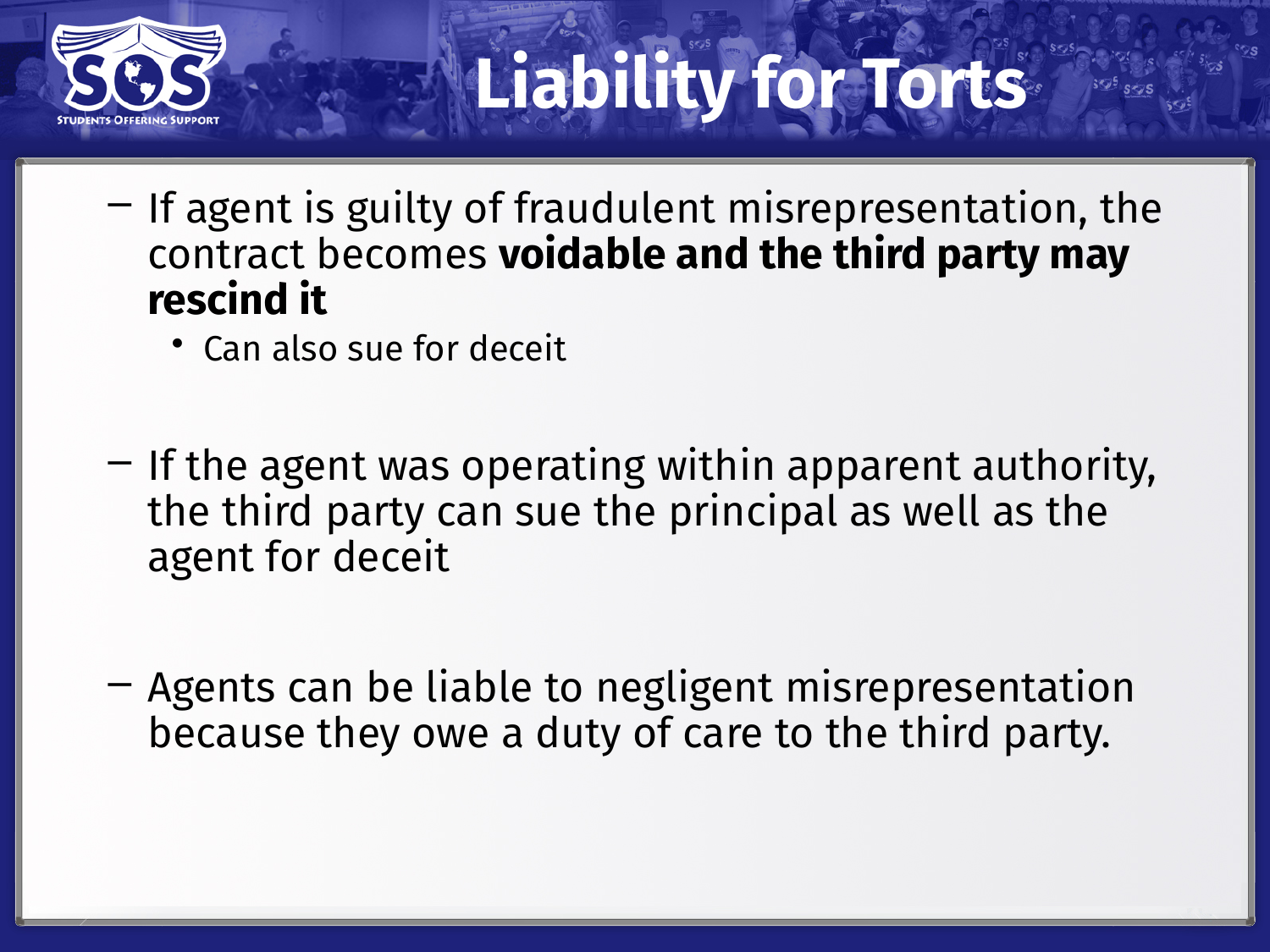

# Liability for Torts
If agent is guilty of fraudulent misrepresentation, the contract becomes voidable and the third party may rescind it
Can also sue for deceit

If the agent was operating within apparent authority, the third party can sue the principal as well as the agent for deceit

Agents can be liable to negligent misrepresentation because they owe a duty of care to the third party.